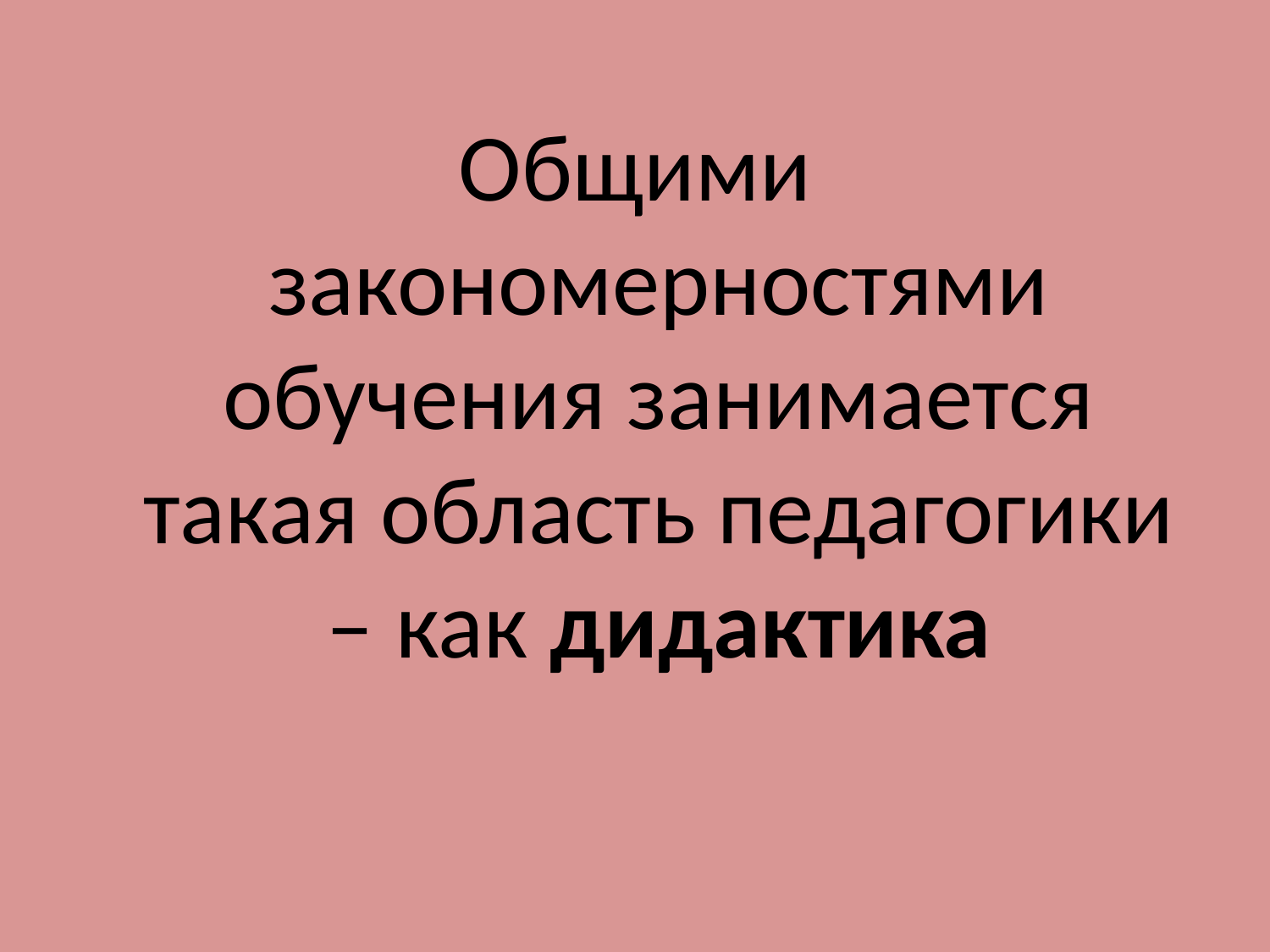

Общими закономерностями обучения занимается такая область педагогики – как дидактика